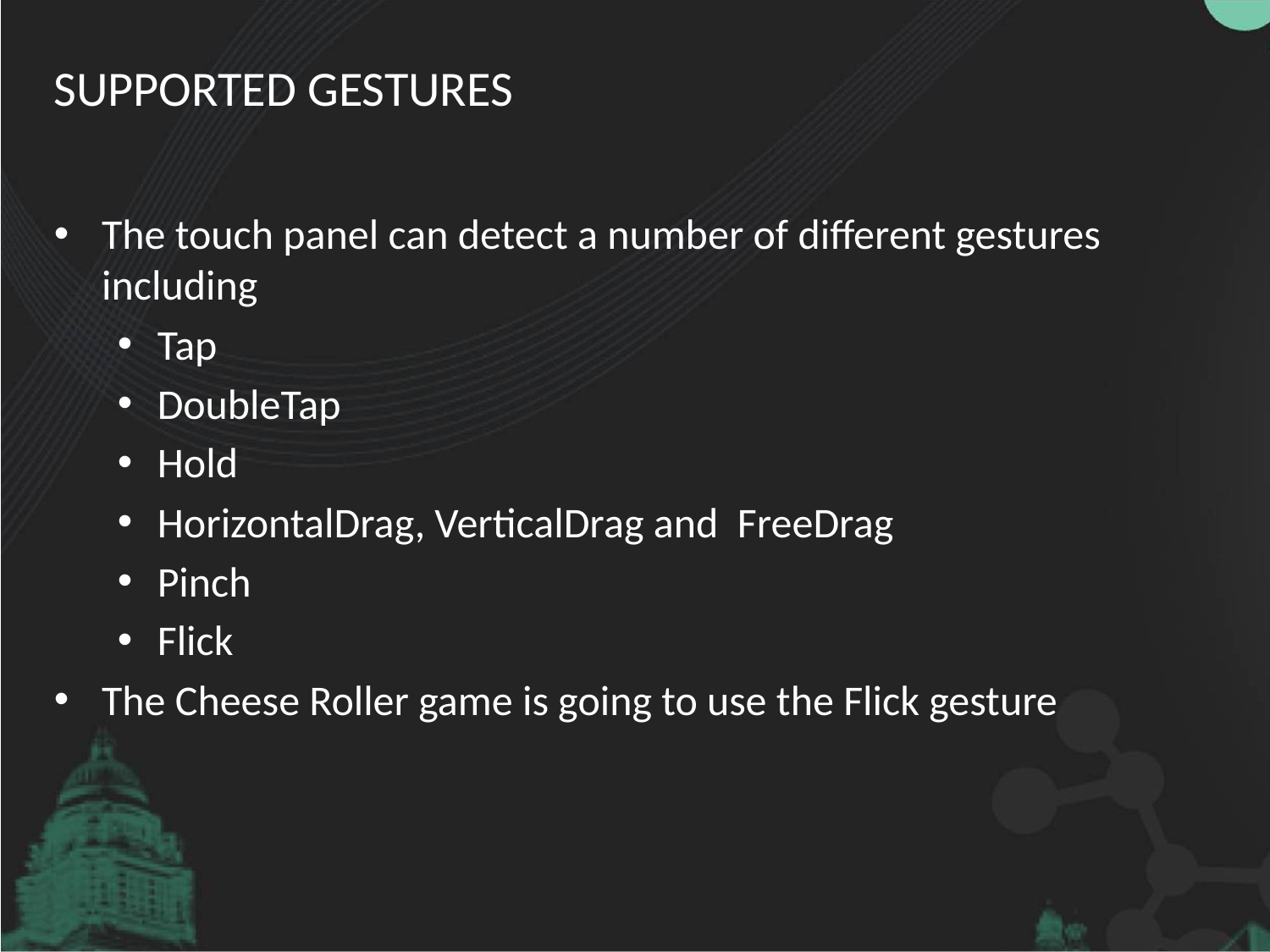

# Supported Gestures
The touch panel can detect a number of different gestures including
Tap
DoubleTap
Hold
HorizontalDrag, VerticalDrag and  FreeDrag
Pinch
Flick
The Cheese Roller game is going to use the Flick gesture